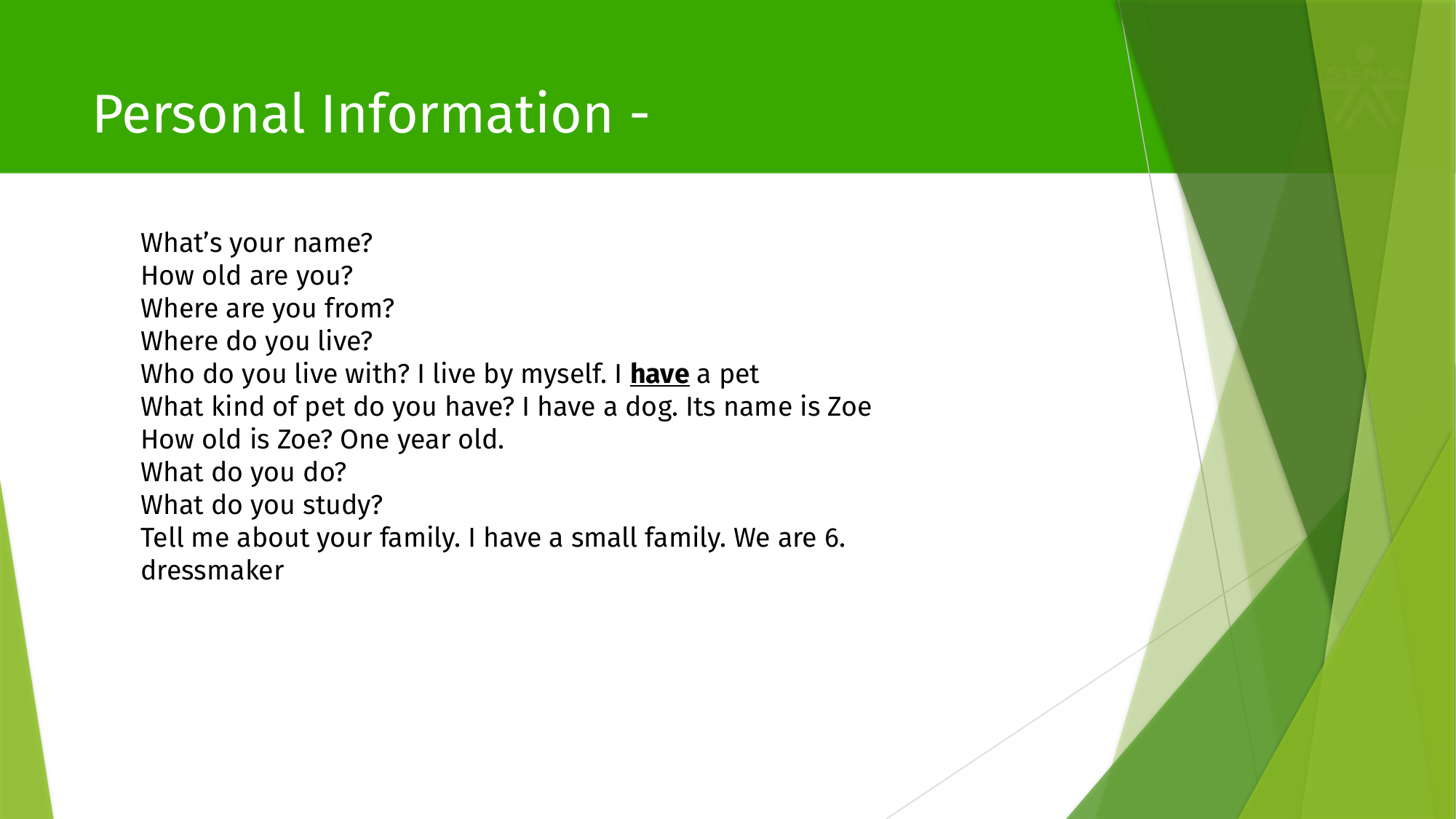

# Personal Information -
What’s your name?
How old are you?
Where are you from?
Where do you live?
Who do you live with? I live by myself. I have a pet
What kind of pet do you have? I have a dog. Its name is Zoe
How old is Zoe? One year old.
What do you do?
What do you study?
Tell me about your family. I have a small family. We are 6. dressmaker